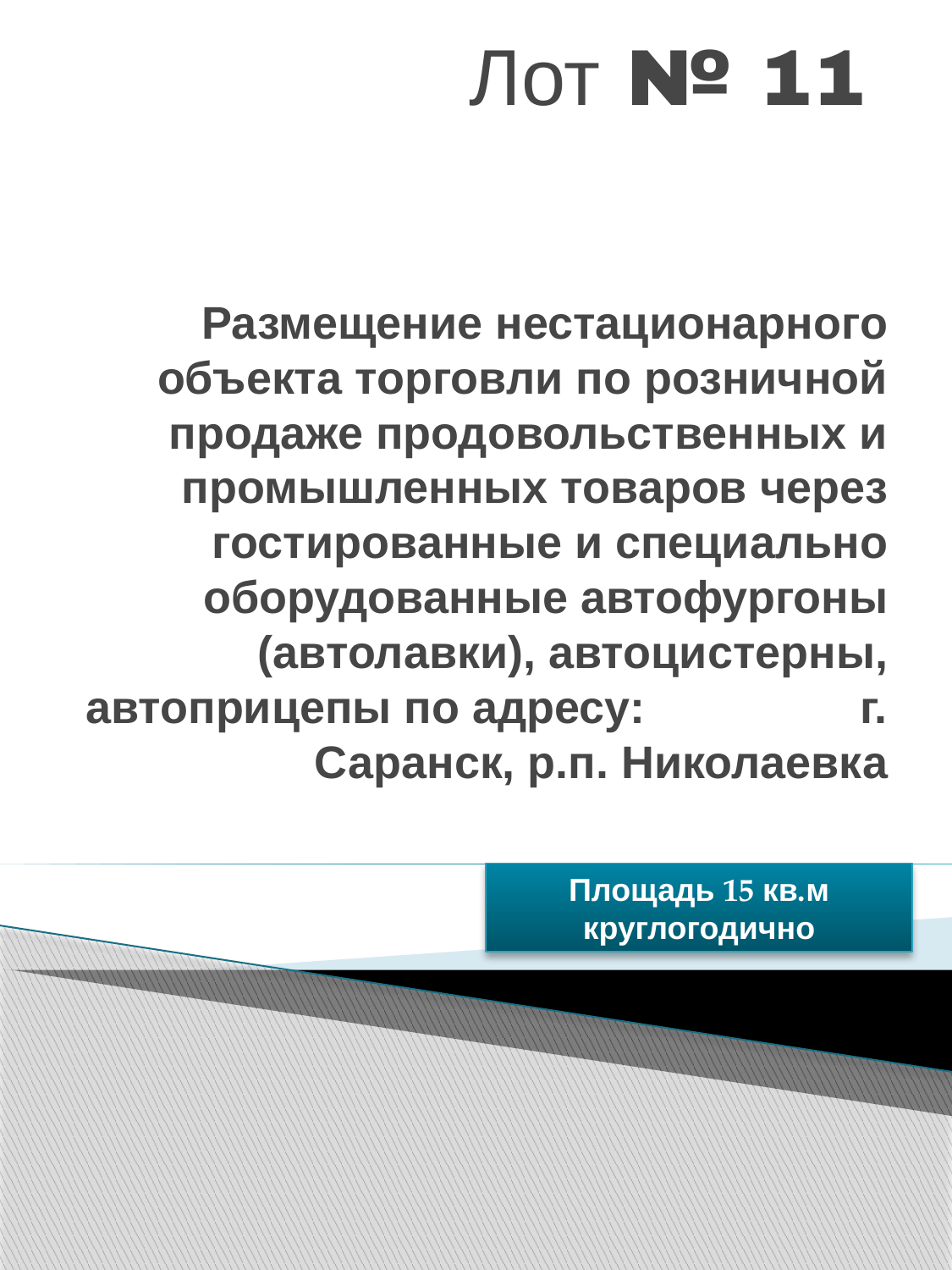

Лот № 11
# Размещение нестационарного объекта торговли по розничной продаже продовольственных и промышленных товаров через гостированные и специально оборудованные автофургоны (автолавки), автоцистерны, автоприцепы по адресу:                 г. Саранск, р.п. Николаевка
Площадь 15 кв.м
круглогодично